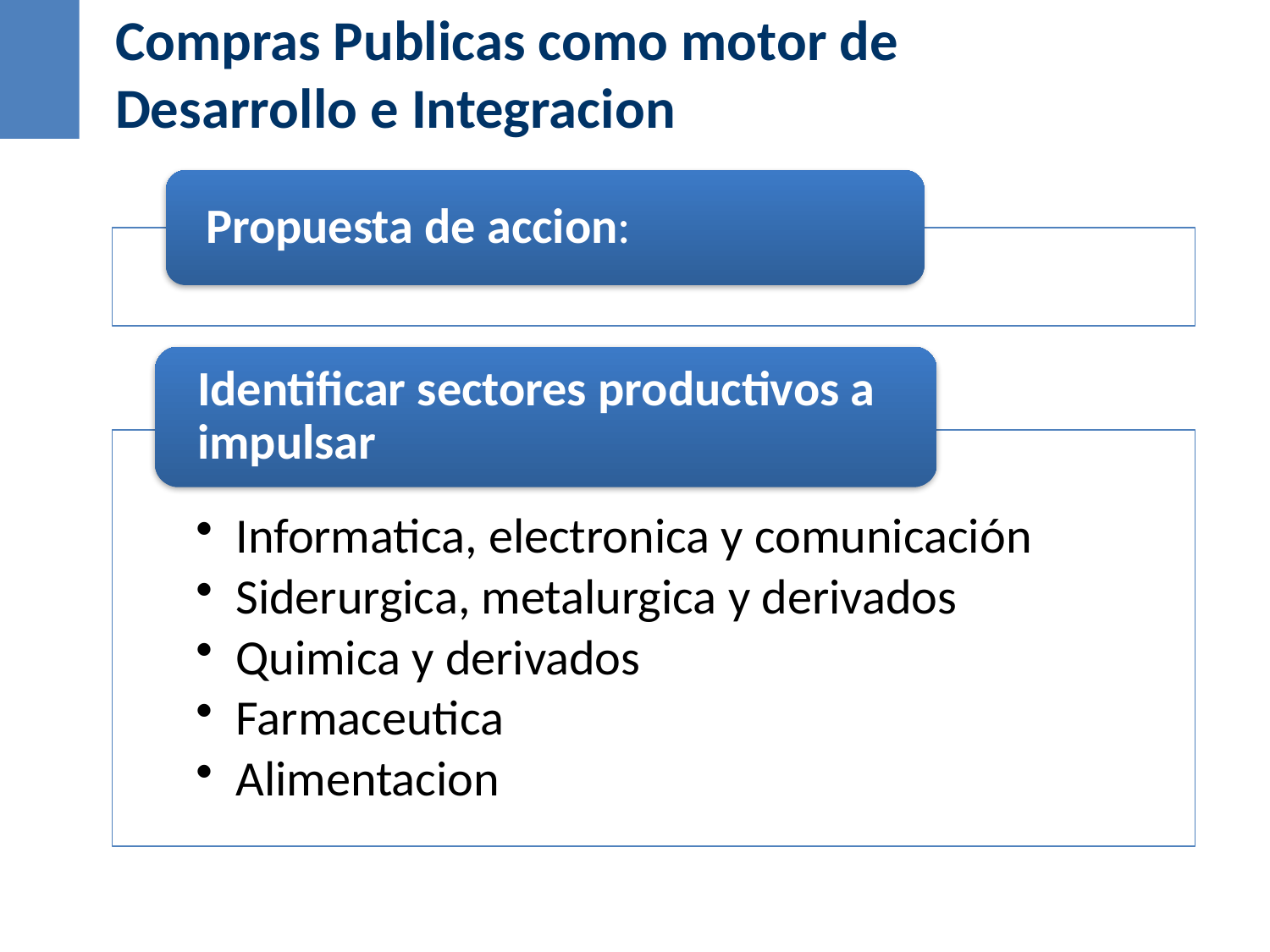

Compras Publicas como motor de Desarrollo e Integracion
Propuesta de accion:
Informatica, electronica y comunicación
Siderurgica, metalurgica y derivados
Quimica y derivados
Farmaceutica
Alimentacion
Identificar sectores productivos a impulsar